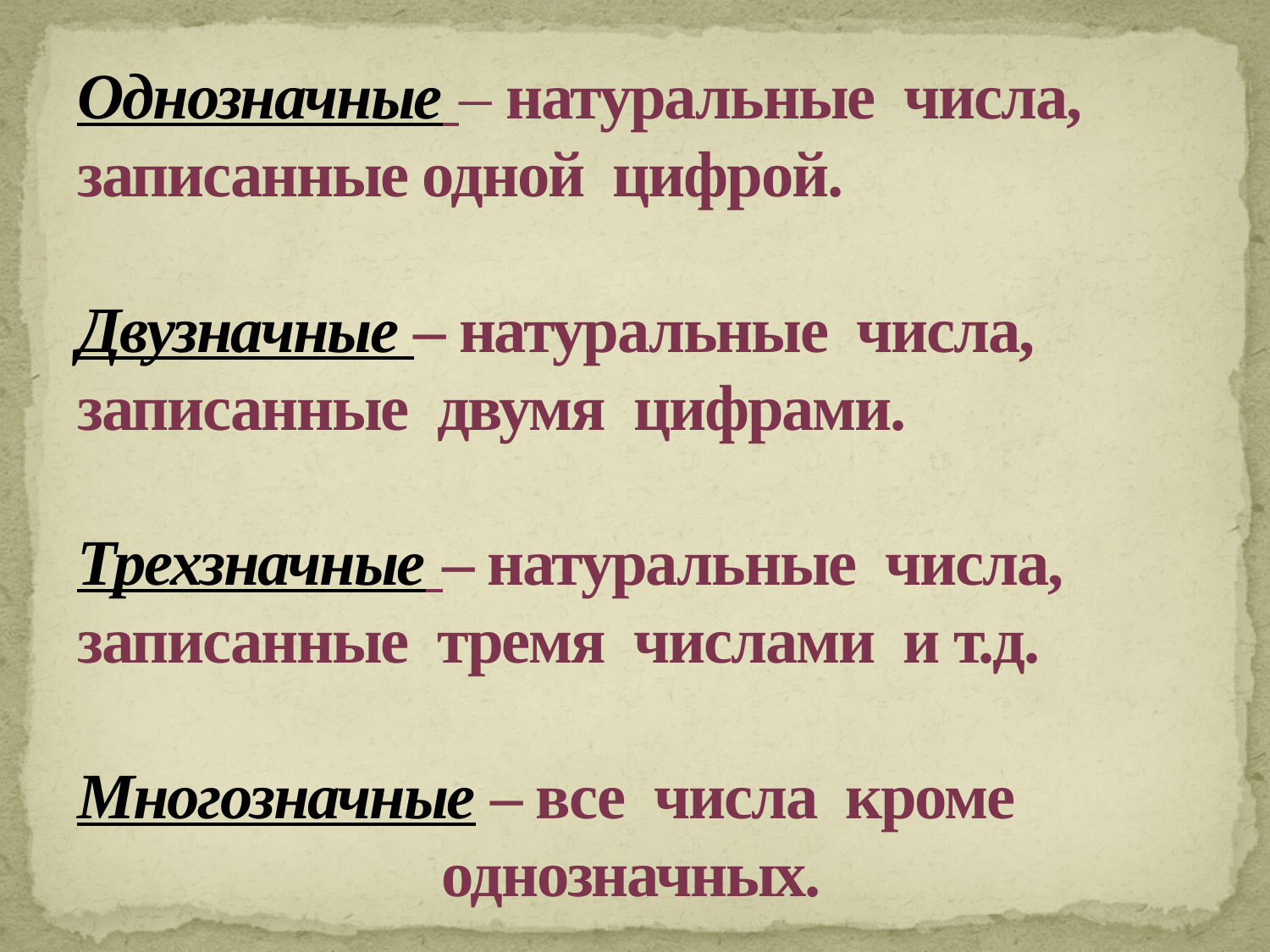

# Однозначные – натуральные  числа, записанные одной  цифрой. Двузначные – натуральные  числа, записанные  двумя  цифрами. Трехзначные – натуральные  числа, записанные  тремя  числами  и т.д. Многозначные – все  числа  кроме однозначных.